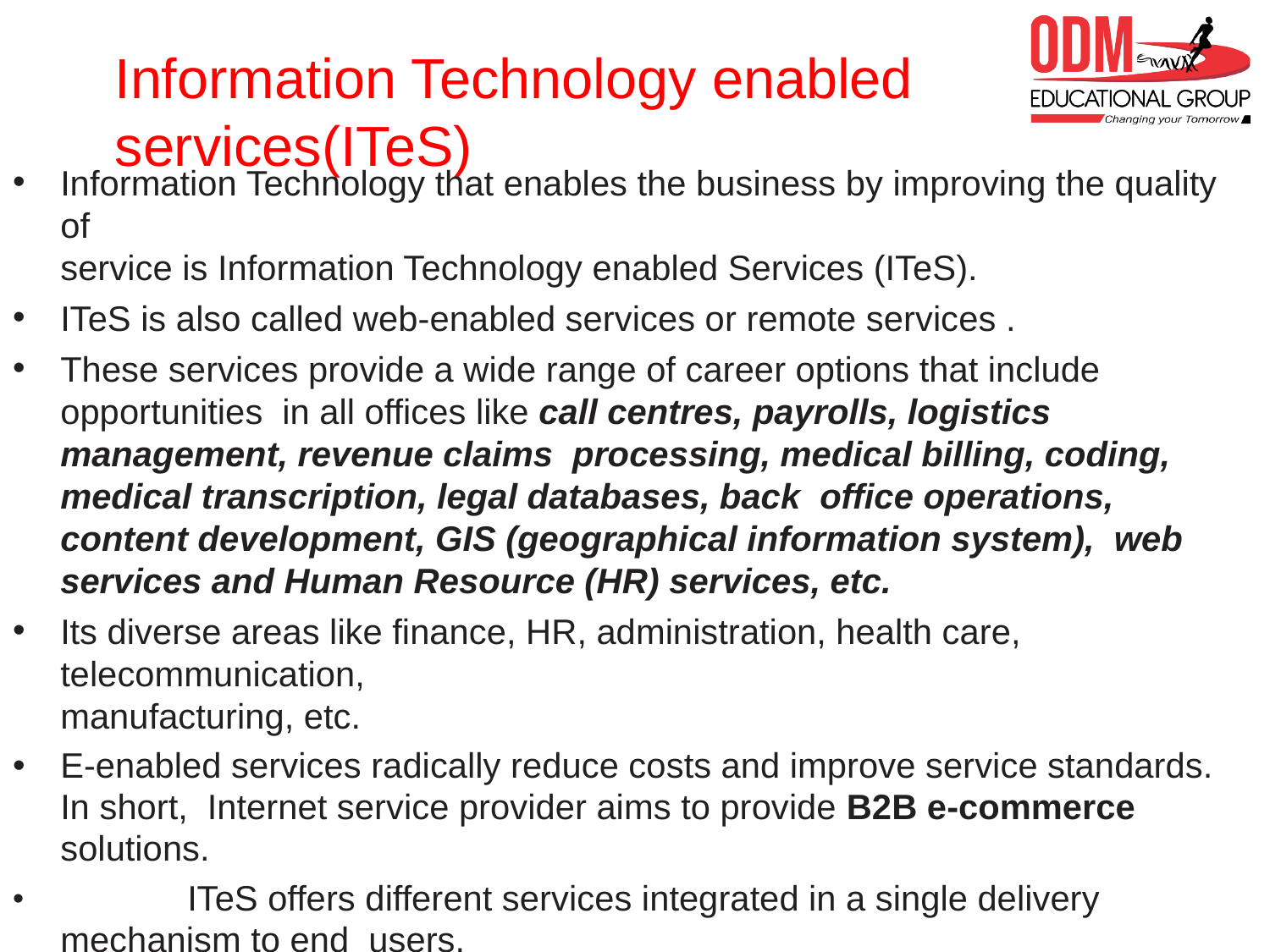

# Information Technology enabled services(ITeS)
Information Technology that enables the business by improving the quality of
service is Information Technology enabled Services (ITeS).
ITeS is also called web-enabled services or remote services .
These services provide a wide range of career options that include opportunities  in all offices like call centres, payrolls, logistics management, revenue claims  processing, medical billing, coding, medical transcription, legal databases, back  office operations, content development, GIS (geographical information system),  web services and Human Resource (HR) services, etc.
Its diverse areas like finance, HR, administration, health care, telecommunication,
manufacturing, etc.
E-enabled services radically reduce costs and improve service standards. In short,  Internet service provider aims to provide B2B e-commerce solutions.
	ITeS offers different services integrated in a single delivery mechanism to end  users.